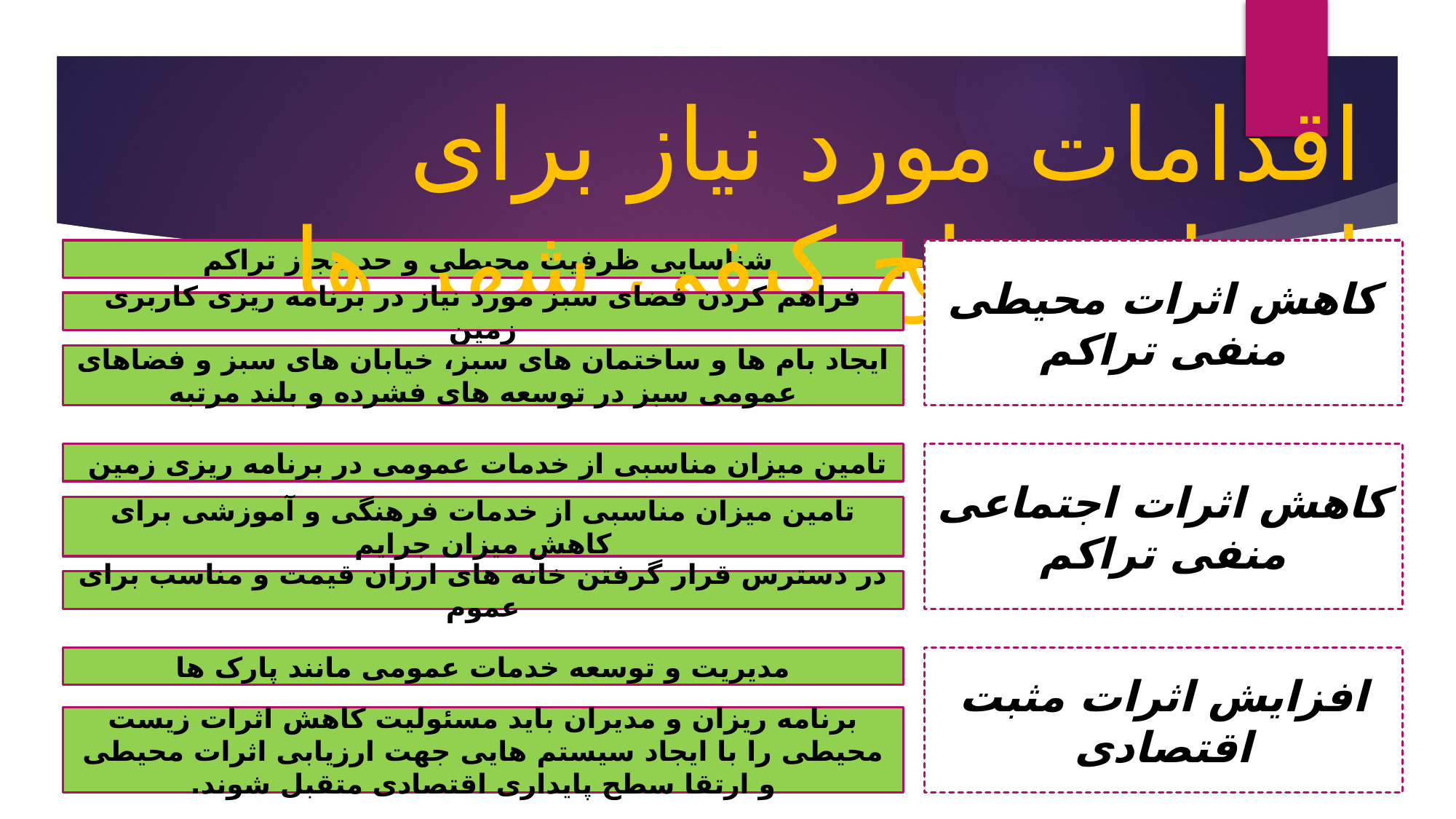

اقدامات مورد نیاز برای ارتقاء سطح کیفی شهر ها
کاهش اثرات محیطی منفی تراکم
شناسایی ظرفیت محیطی و حد مجاز تراکم
فراهم کردن فضای سبز مورد نیاز در برنامه ریزی کاربری زمین
ایجاد بام ها و ساختمان های سبز، خیابان های سبز و فضاهای عمومی سبز در توسعه های فشرده و بلند مرتبه
تامین میزان مناسبی از خدمات عمومی در برنامه ریزی زمین
کاهش اثرات اجتماعی منفی تراکم
تامین میزان مناسبی از خدمات فرهنگی و آموزشی برای کاهش میزان جرایم
در دسترس قرار گرفتن خانه های ارزان قیمت و مناسب برای عموم
افزایش اثرات مثبت اقتصادی
مدیریت و توسعه خدمات عمومی مانند پارک ها
برنامه ریزان و مدیران باید مسئولیت کاهش اثرات زیست محیطی را با ایجاد سیستم هایی جهت ارزیابی اثرات محیطی و ارتقا سطح پایداری اقتصادی متقبل شوند.